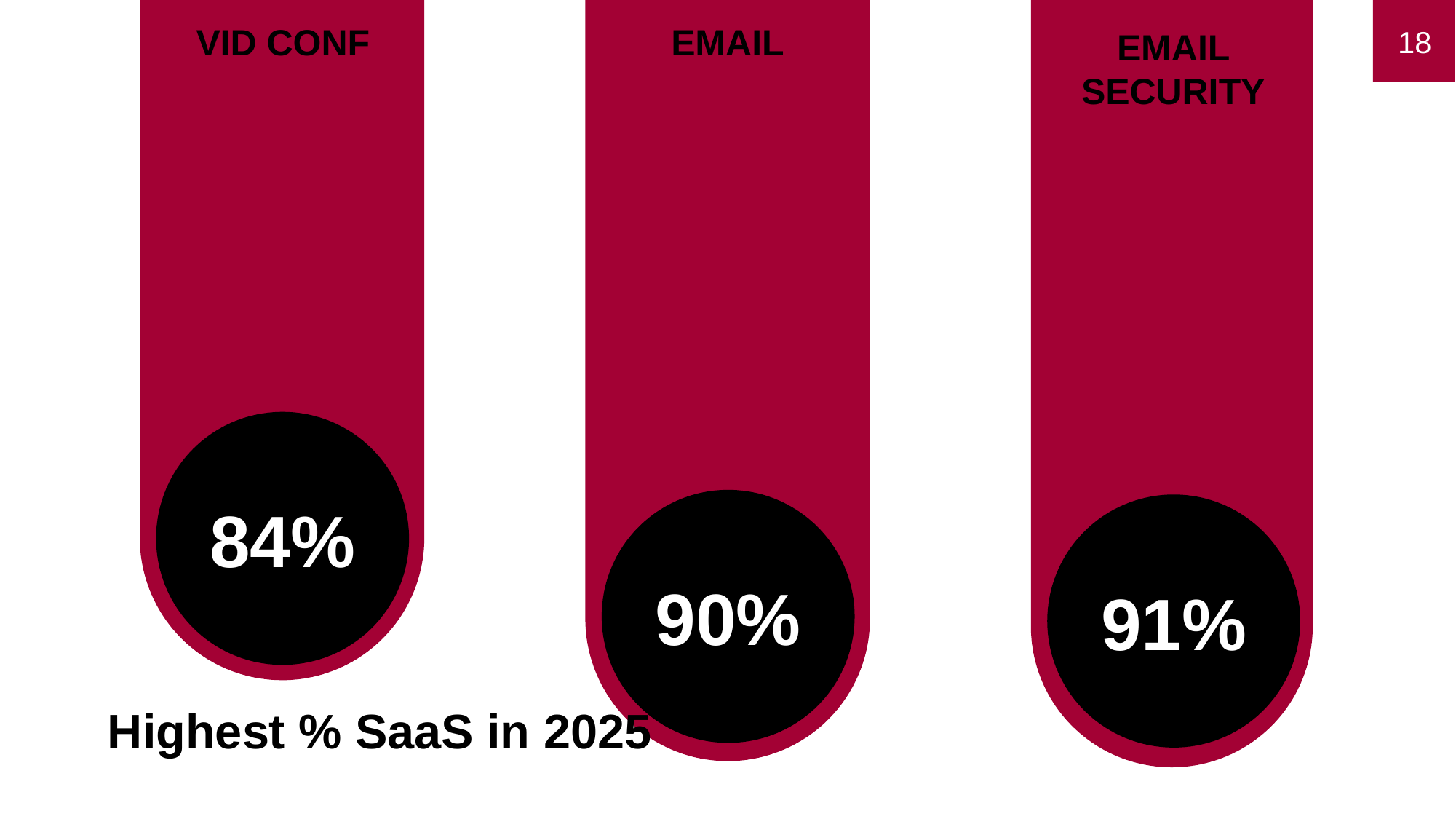

18

EMAIL
VID CONF
EMAIL SECURITY
84%
90%
91%
Highest % SaaS in 2025